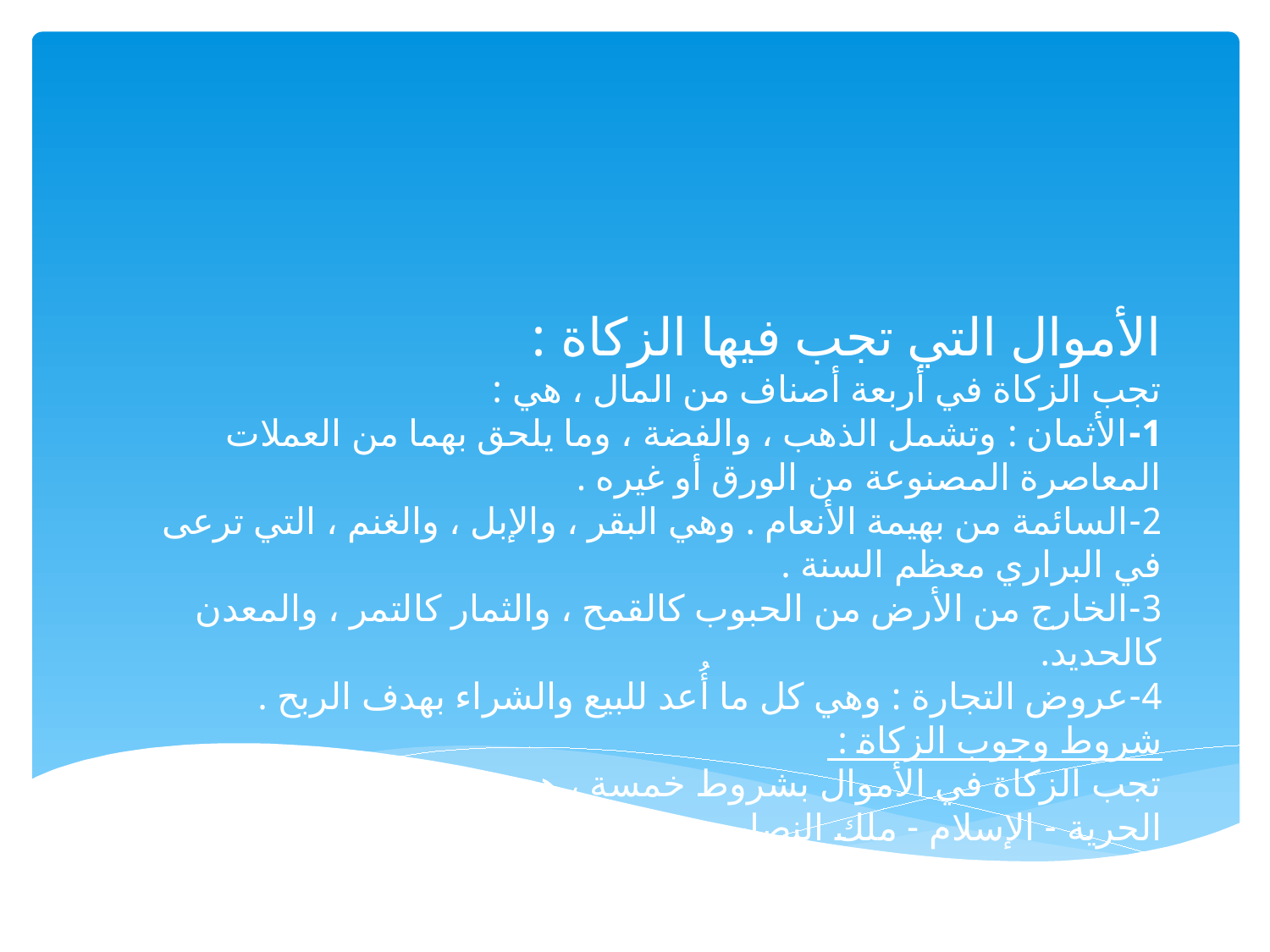

# الأموال التي تجب فيها الزكاة : تجب الزكاة في أربعة أصناف من المال ، هي : 1-الأثمان : وتشمل الذهب ، والفضة ، وما يلحق بهما من العملات المعاصرة المصنوعة من الورق أو غيره . 2-السائمة من بهيمة الأنعام . وهي البقر ، والإبل ، والغنم ، التي ترعى في البراري معظم السنة . 3-الخارج من الأرض من الحبوب كالقمح ، والثمار كالتمر ، والمعدن كالحديد. 4-عروض التجارة : وهي كل ما أُعد للبيع والشراء بهدف الربح . شروط وجوب الزكاة : تجب الزكاة في الأموال بشروط خمسة ، هي : الحرية - الإسلام - ملك النصاب  - تمام الملك ، واستقراره - تمام الحول .